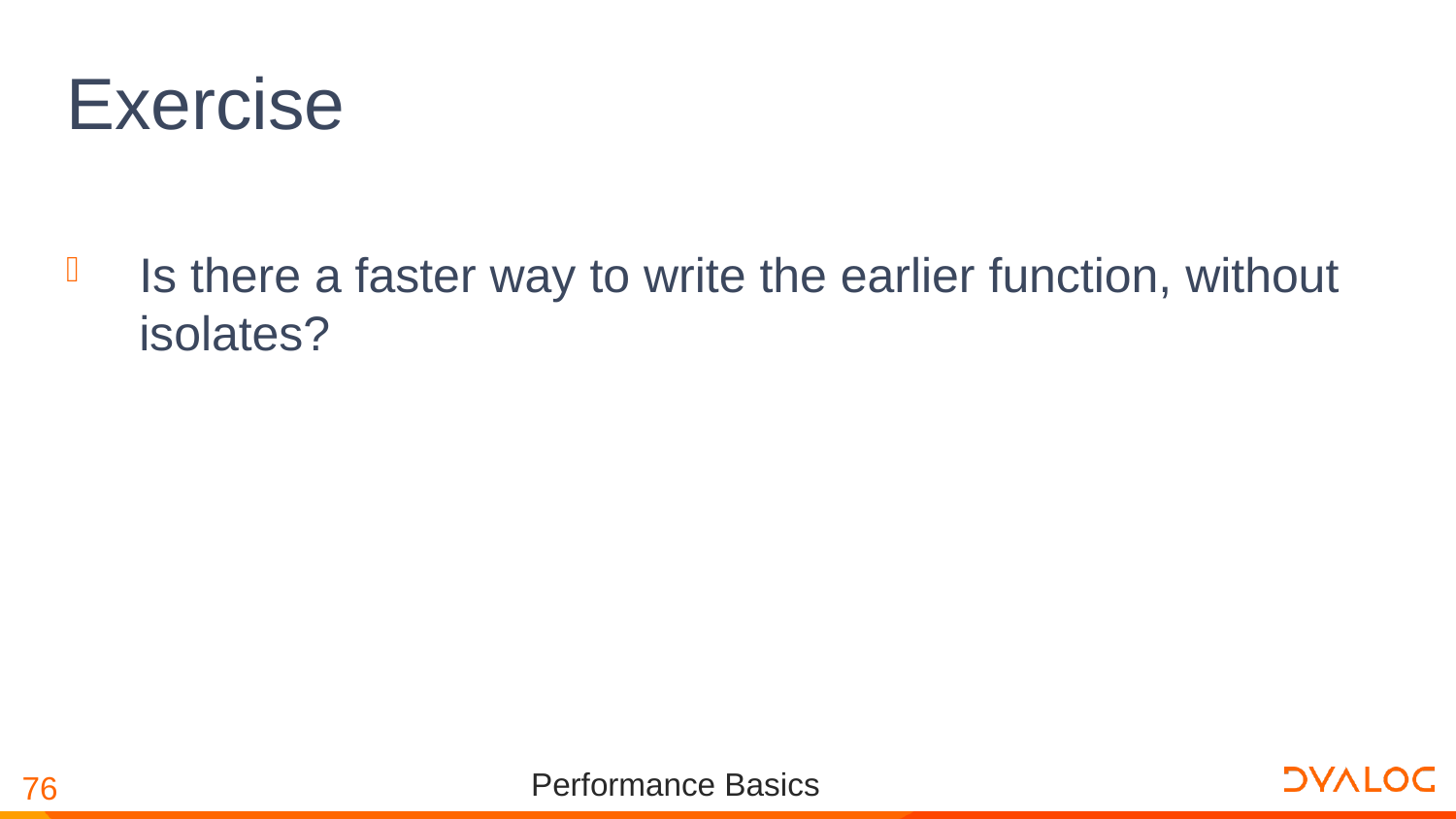

# Exercise
Is there a faster way to write the earlier function, without isolates?